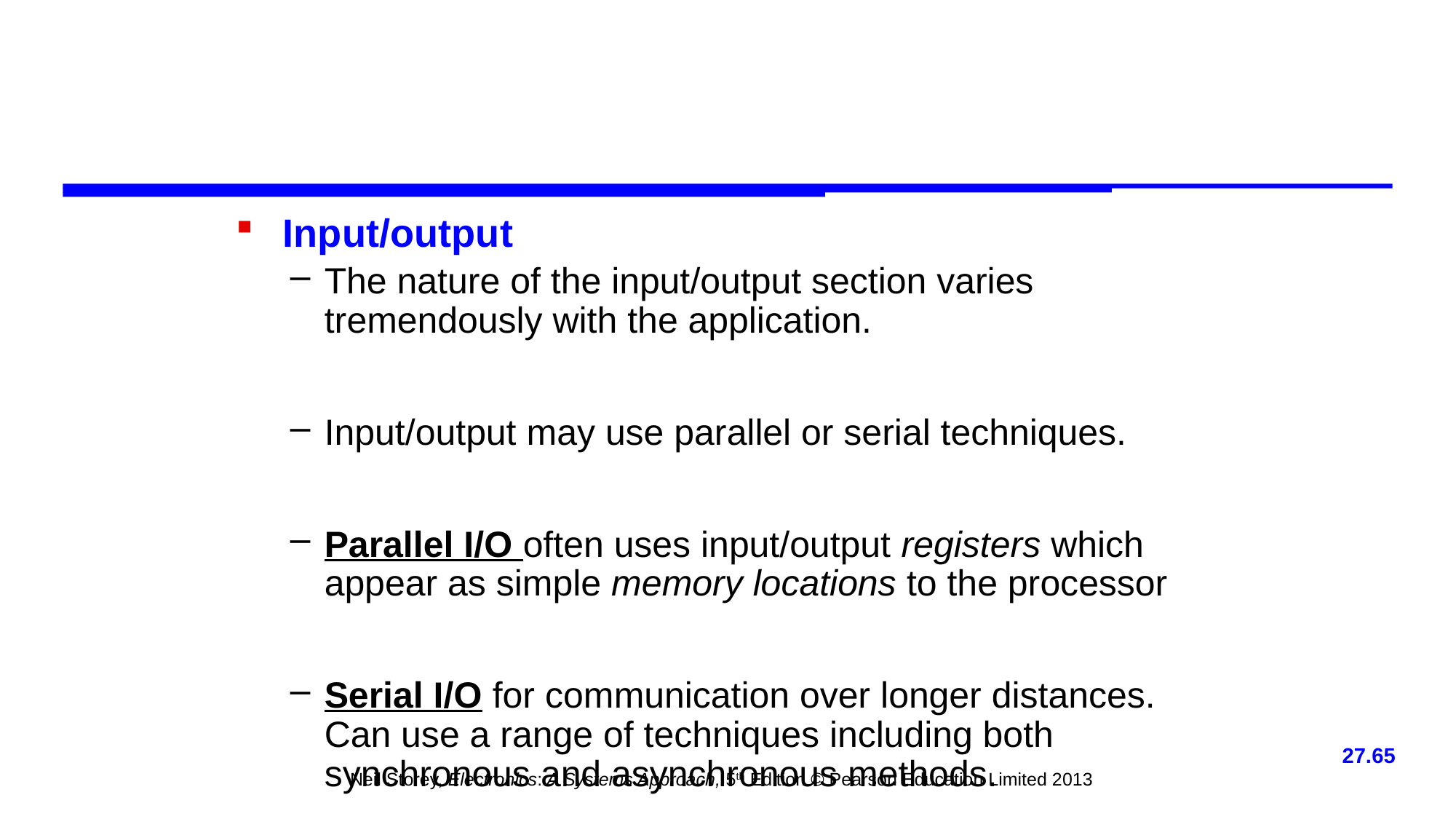

Input/output
The nature of the input/output section varies tremendously with the application.

Input/output may use parallel or serial techniques.

Parallel I/O often uses input/output registers which appear as simple memory locations to the processor

Serial I/O for communication over longer distances. Can use a range of techniques including both synchronous and asynchronous methods.